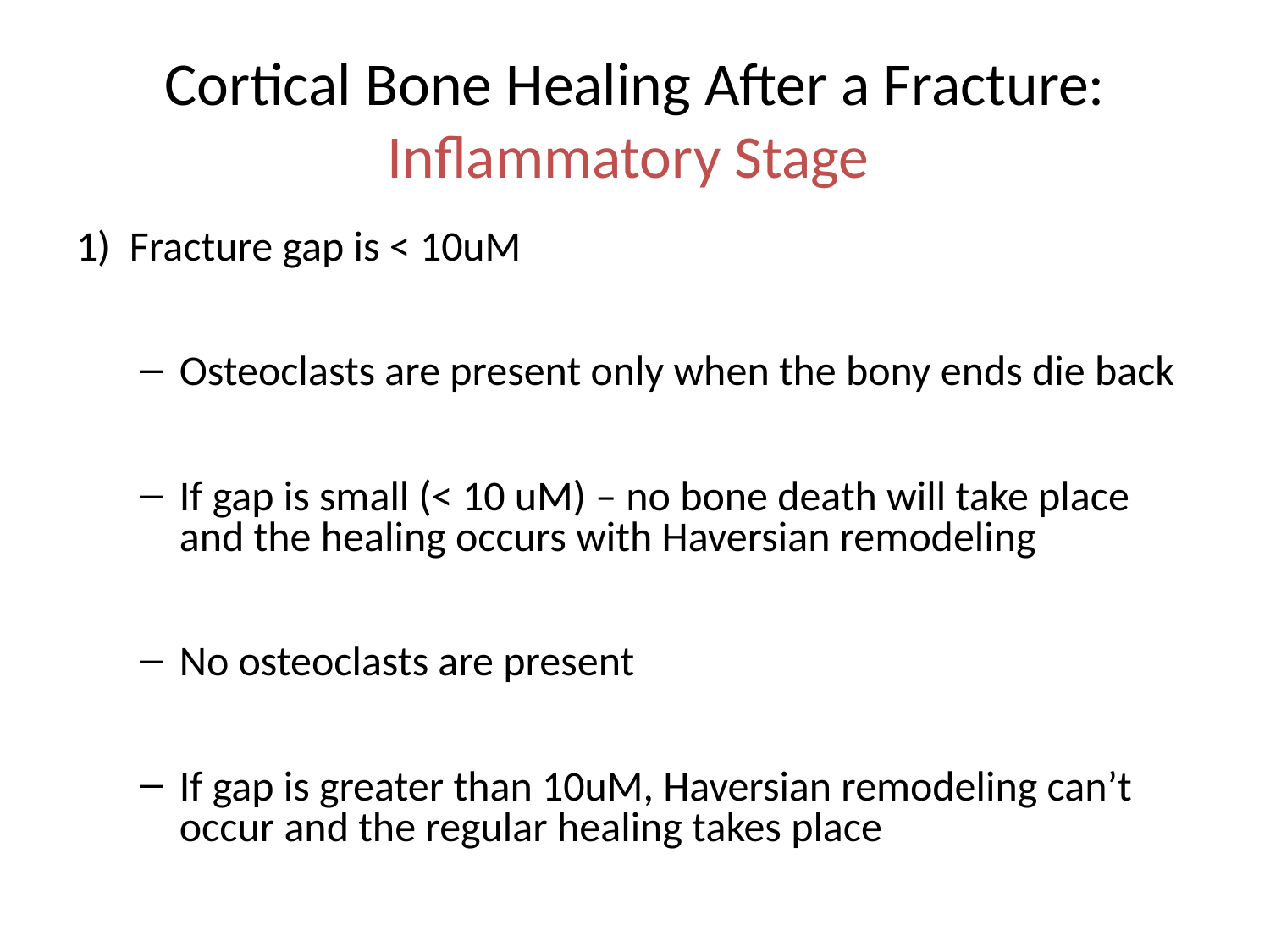

# Cortical Bone Healing After a Fracture: Inflammatory Stage
1)  Fracture gap is < 10uM

Osteoclasts are present only when the bony ends die back

If gap is small (< 10 uM) – no bone death will take place and the healing occurs with Haversian remodeling

No osteoclasts are present

If gap is greater than 10uM, Haversian remodeling can’t occur and the regular healing takes place